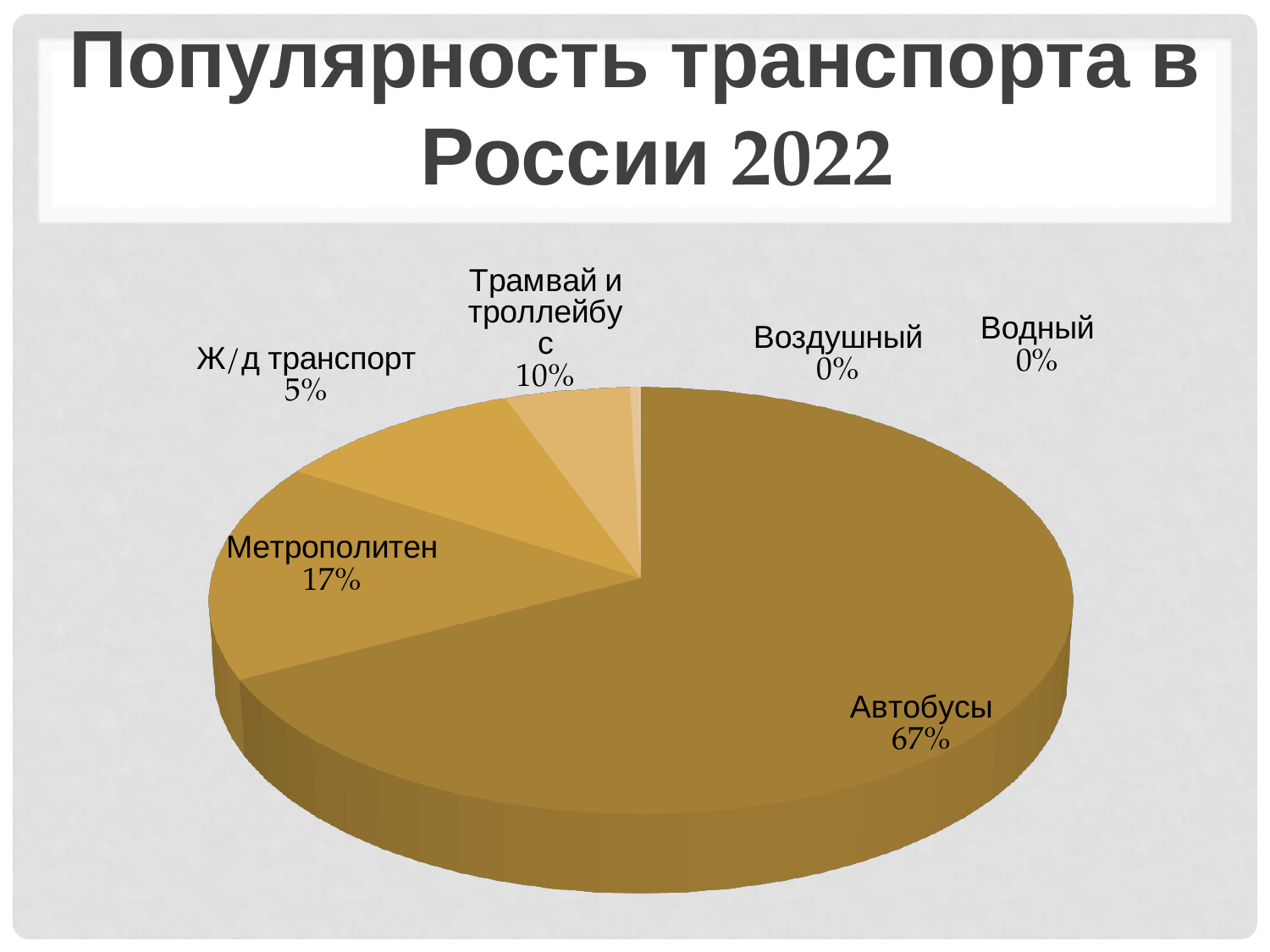

Популярность транспорта в России 2022

[unsupported chart]